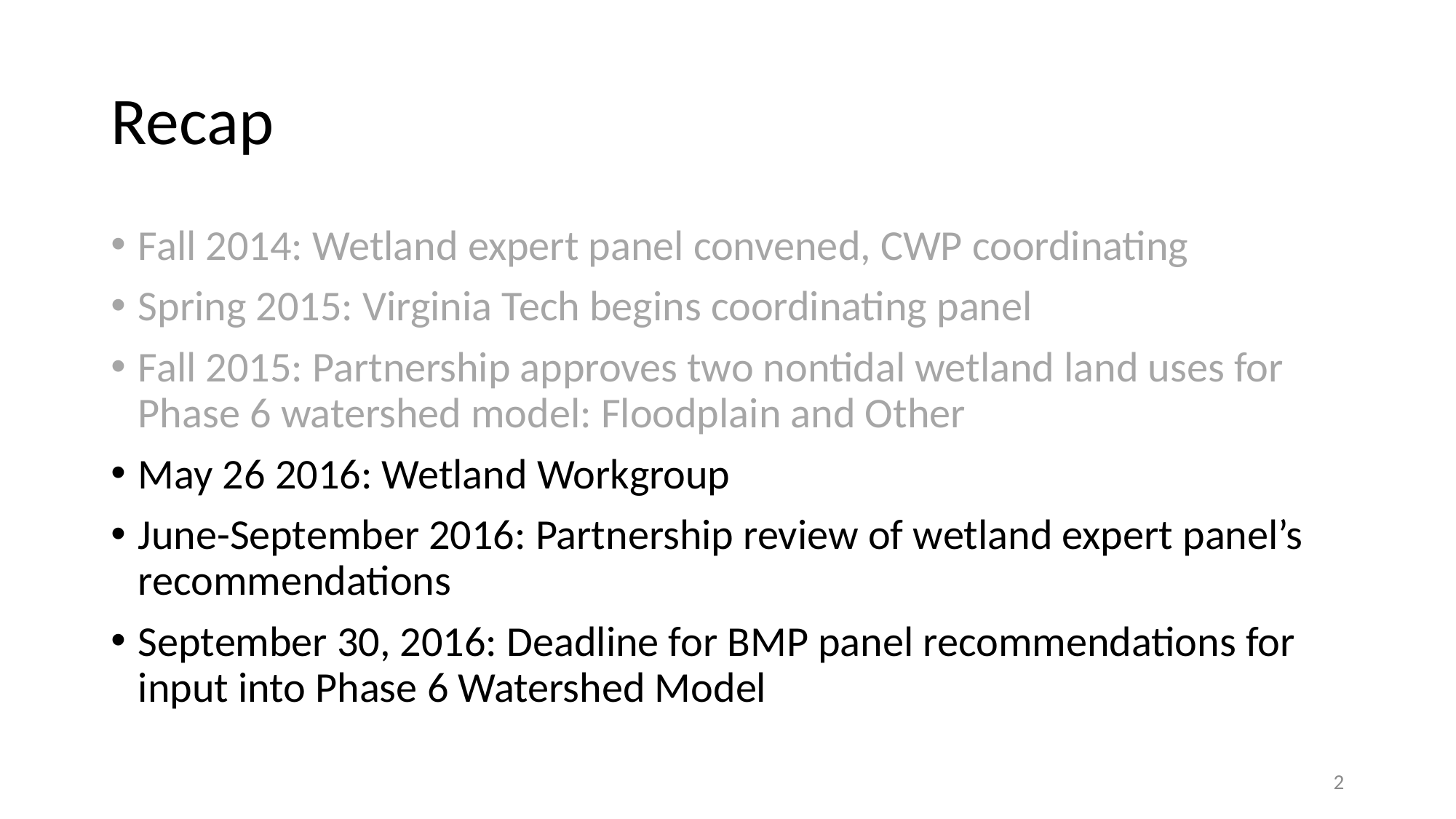

# Recap
Fall 2014: Wetland expert panel convened, CWP coordinating
Spring 2015: Virginia Tech begins coordinating panel
Fall 2015: Partnership approves two nontidal wetland land uses for Phase 6 watershed model: Floodplain and Other
May 26 2016: Wetland Workgroup
June-September 2016: Partnership review of wetland expert panel’s recommendations
September 30, 2016: Deadline for BMP panel recommendations for input into Phase 6 Watershed Model

2